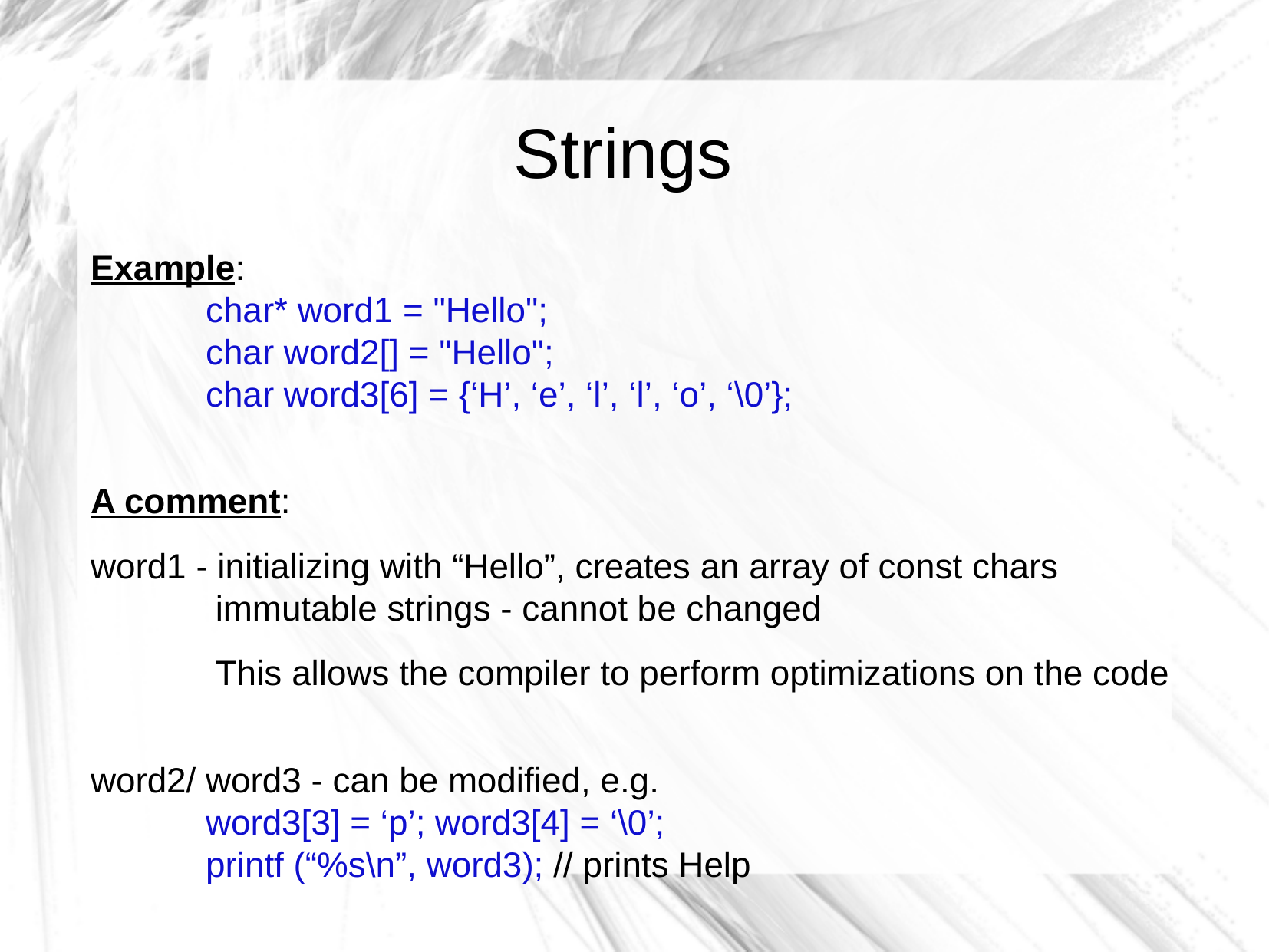

Strings
Example:
	char* word1 = "Hello";
	char word2[] = "Hello";
	char word3[6] = {‘H’, ‘e’, ‘l’, ‘l’, ‘o’, ‘\0’};
A comment:
word1 - initializing with “Hello”, creates an array of const chars
	 immutable strings - cannot be changed
 This allows the compiler to perform optimizations on the code
word2/ word3 - can be modified, e.g.
	word3[3] = ‘p’; word3[4] = ‘\0’;
	printf (“%s\n”, word3); // prints Help